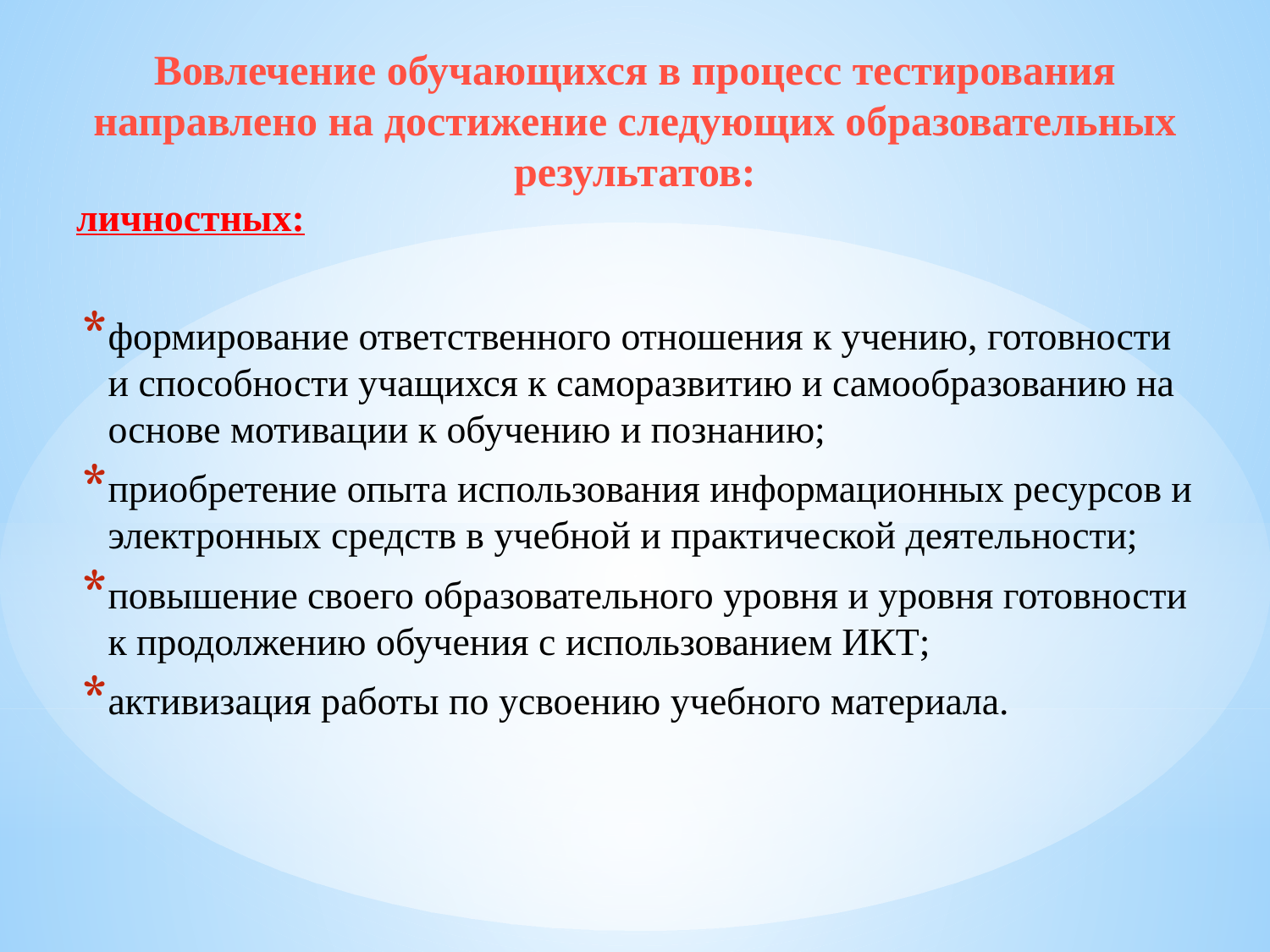

# Вовлечение обучающихся в процесс тестирования направлено на достижение следующих образовательных результатов:
личностных:

формирование ответственного отношения к учению, готовности и способности учащихся к саморазвитию и самообразованию на основе мотивации к обучению и познанию;
приобретение опыта использования информационных ресурсов и электронных средств в учебной и практической деятельности;
повышение своего образовательного уровня и уровня готовности к продолжению обучения с использованием ИКТ;
активизация работы по усвоению учебного материала.